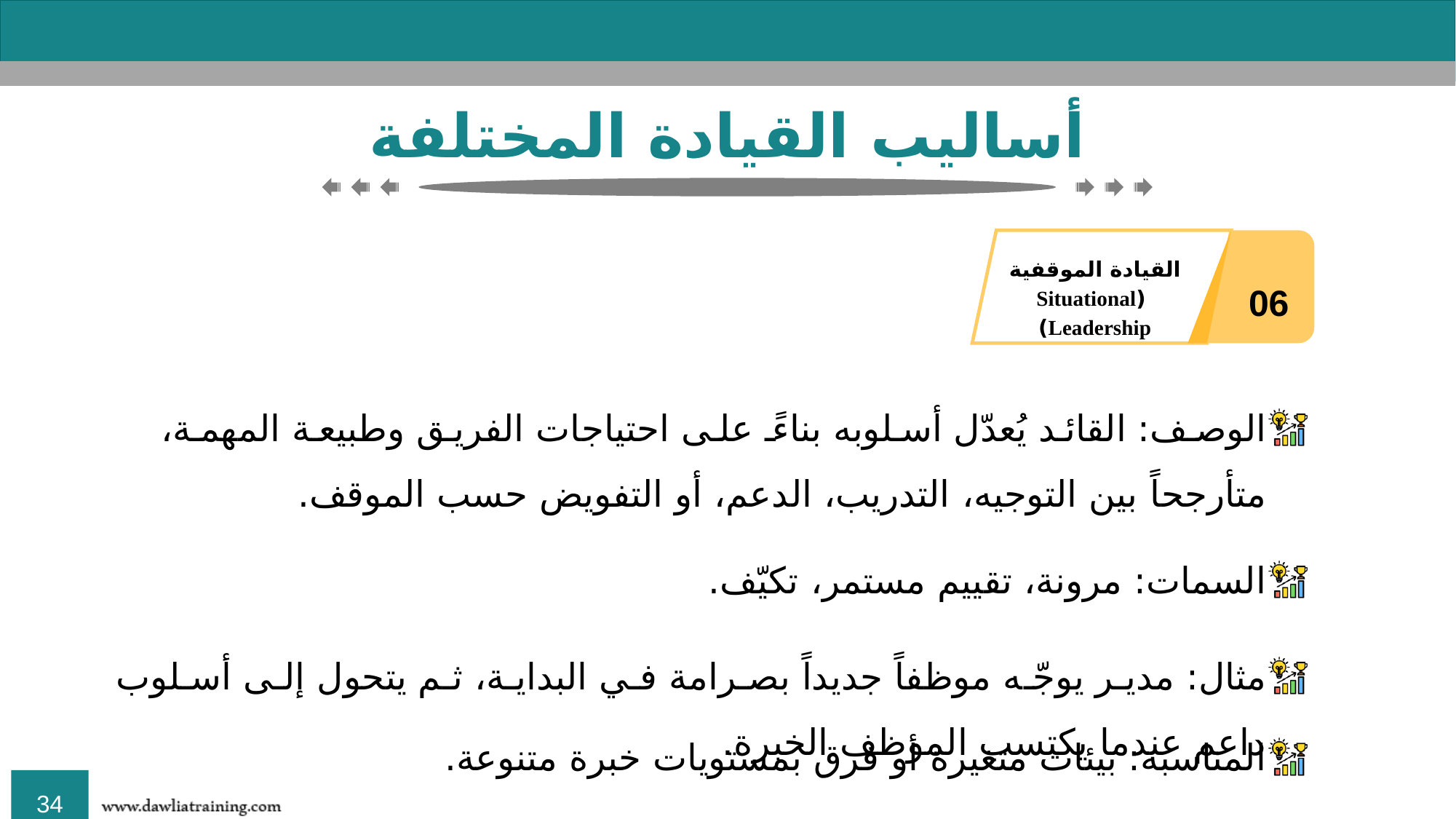

أساليب القيادة المختلفة

القيادة الموقفية  (Situational Leadership)
06
الوصف: القائد يُعدّل أسلوبه بناءً على احتياجات الفريق وطبيعة المهمة، متأرجحاً بين التوجيه، التدريب، الدعم، أو التفويض حسب الموقف.
السمات: مرونة، تقييم مستمر، تكيّف.
مثال: مدير يوجّه موظفاً جديداً بصرامة في البداية، ثم يتحول إلى أسلوب داعم عندما يكتسب الموظف الخبرة.
المناسبة: بيئات متغيرة أو فرق بمستويات خبرة متنوعة.